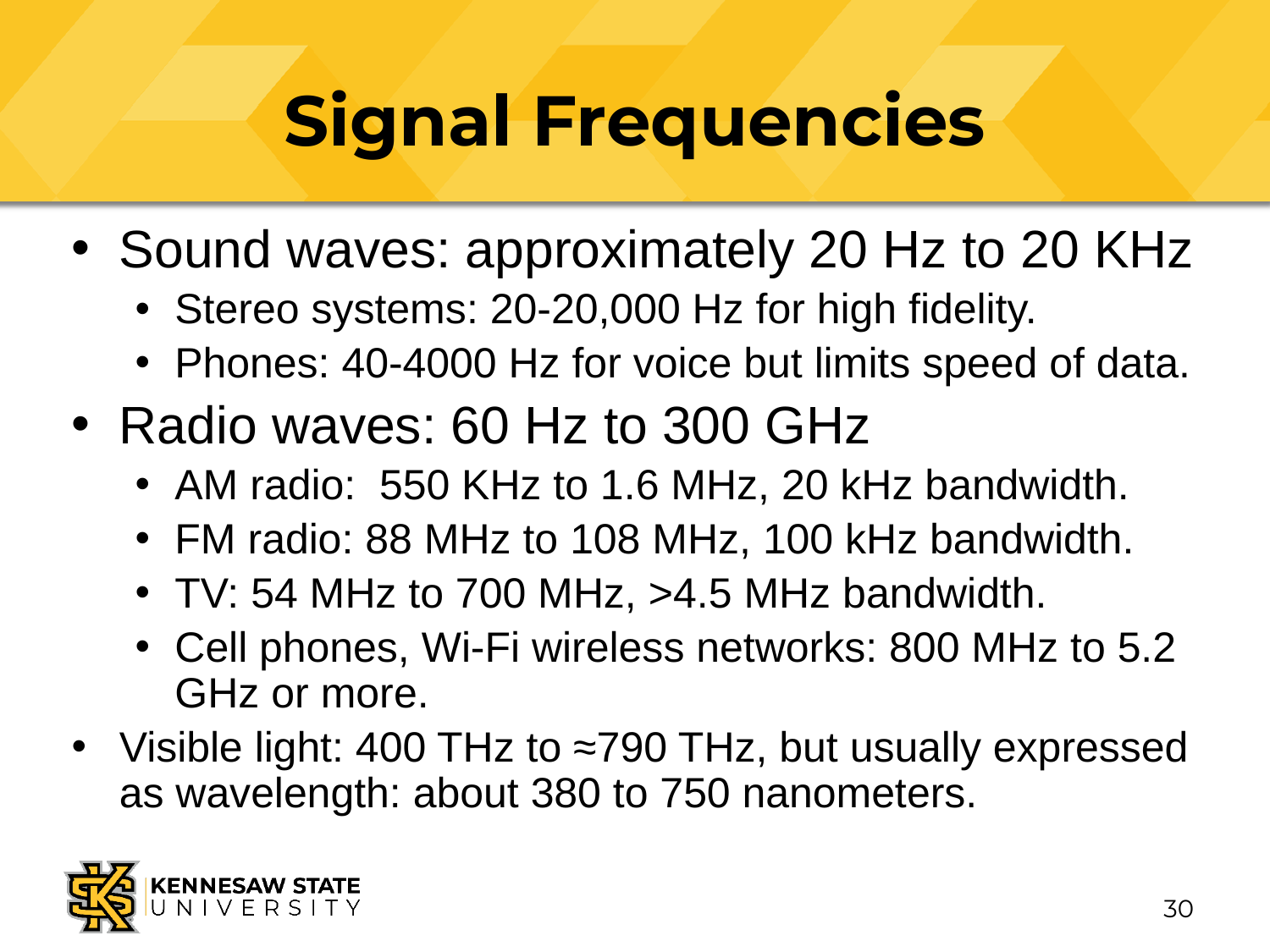

# Signal Frequencies
Sound waves: approximately 20 Hz to 20 KHz
Stereo systems: 20-20,000 Hz for high fidelity.
Phones: 40-4000 Hz for voice but limits speed of data.
Radio waves: 60 Hz to 300 GHz
AM radio:  550 KHz to 1.6 MHz, 20 kHz bandwidth.
FM radio: 88 MHz to 108 MHz, 100 kHz bandwidth.
TV: 54 MHz to 700 MHz, >4.5 MHz bandwidth.
Cell phones, Wi-Fi wireless networks: 800 MHz to 5.2 GHz or more.
Visible light: 400 THz to ≈790 THz, but usually expressed as wavelength: about 380 to 750 nanometers.
30